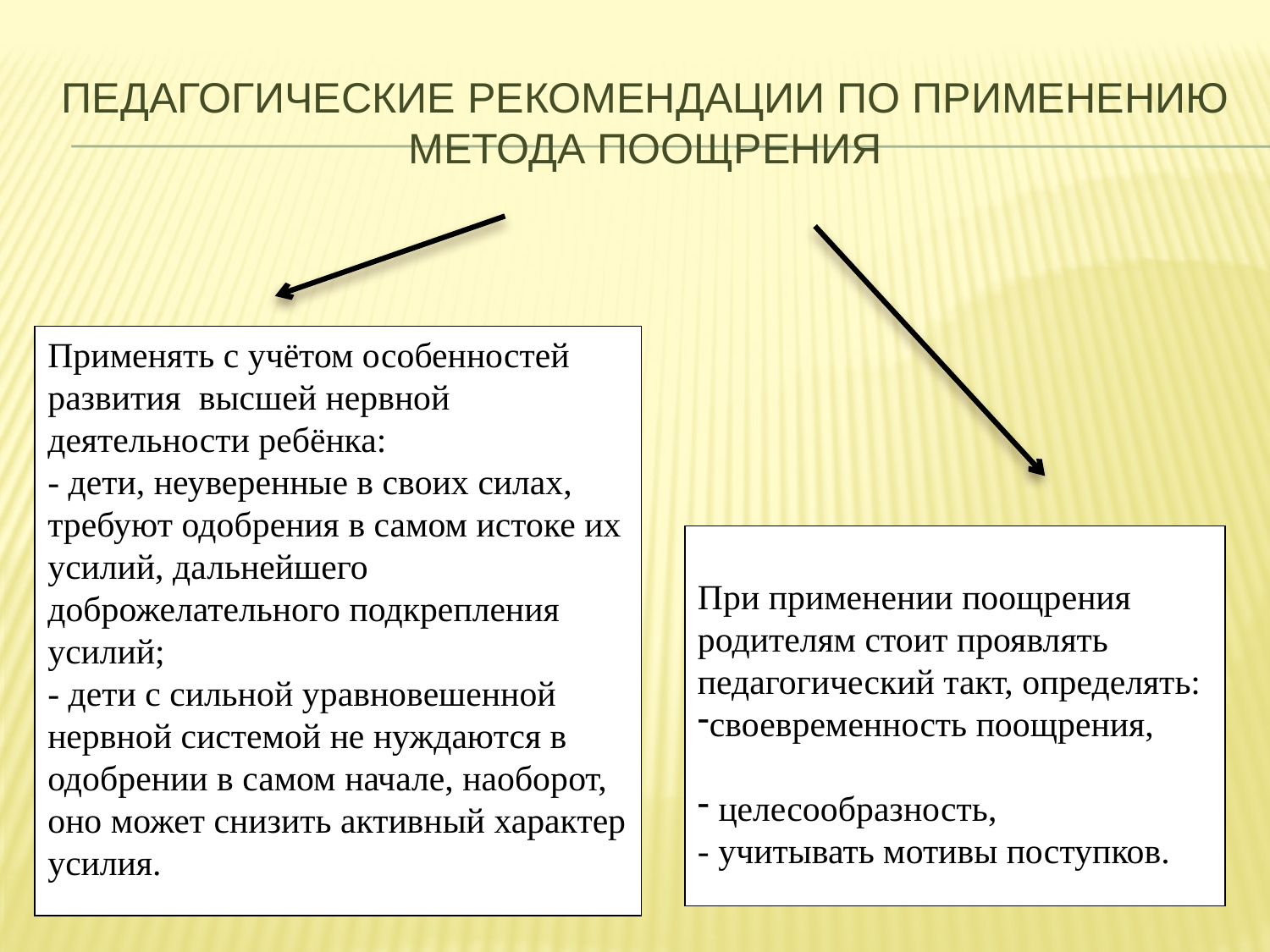

# ПЕДАГОГИЧЕСКИЕ РЕКОМЕНДАЦИИ ПО ПРИМЕНЕНИЮ МЕТОДА ПООЩРЕНИЯ
Применять с учётом особенностей развития  высшей нервной деятельности ребёнка:
- дети, неуверенные в своих силах, требуют одобрения в самом истоке их усилий, дальнейшего доброжелательного подкрепления усилий;
- дети с сильной уравновешенной нервной системой не нуждаются в одобрении в самом начале, наоборот, оно может снизить активный характер усилия.

При применении поощрения родителям стоит проявлять педагогический такт, определять:
своевременность поощрения,
 целесообразность,
- учитывать мотивы поступков.